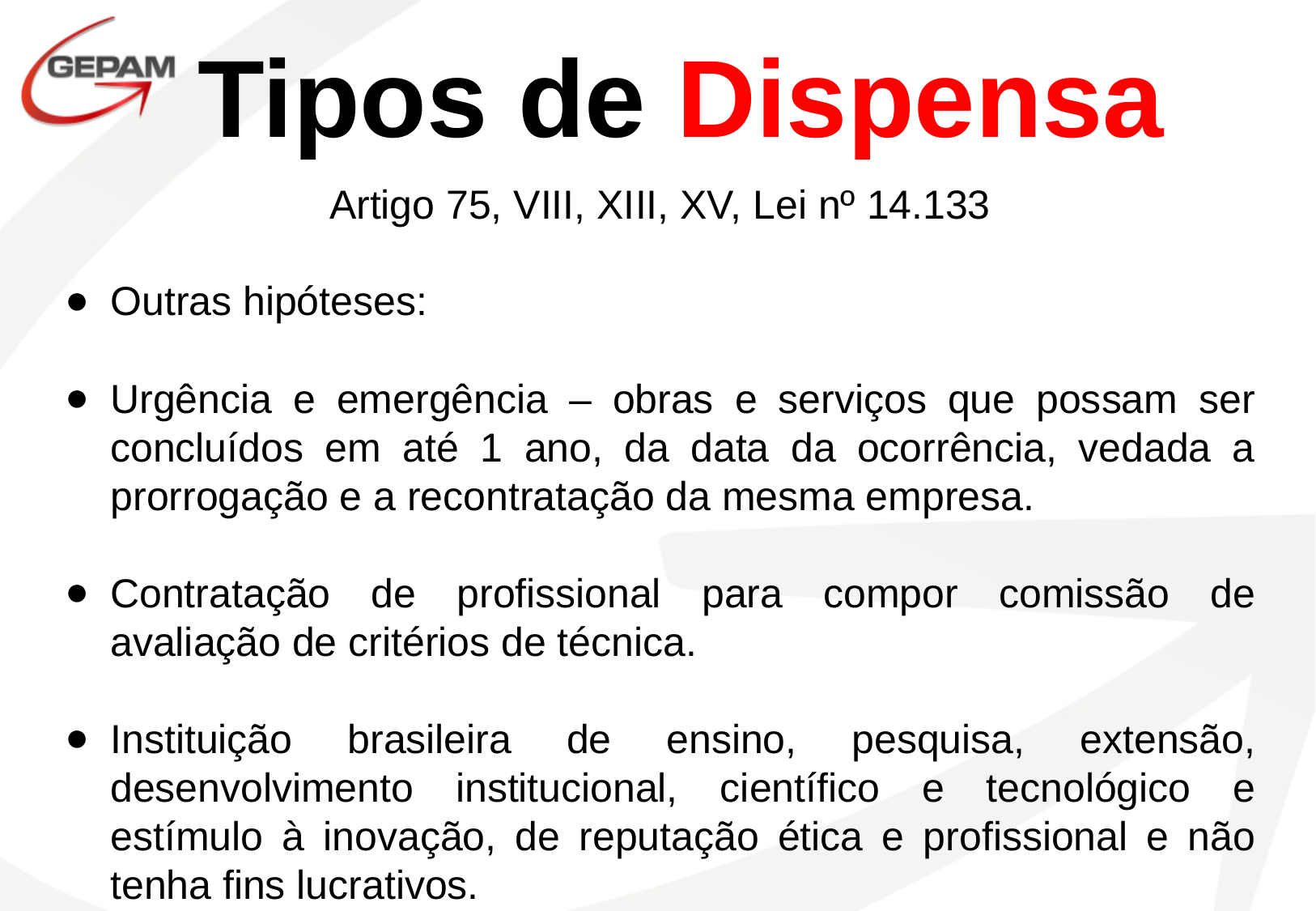

# Tipos de Dispensa
Artigo 75, VIII, XIII, XV, Lei nº 14.133

Outras hipóteses:

Urgência e emergência – obras e serviços que possam ser concluídos em até 1 ano, da data da ocorrência, vedada a prorrogação e a recontratação da mesma empresa.

Contratação de profissional para compor comissão de avaliação de critérios de técnica.

Instituição brasileira de ensino, pesquisa, extensão, desenvolvimento institucional, científico e tecnológico e estímulo à inovação, de reputação ética e profissional e não tenha fins lucrativos.